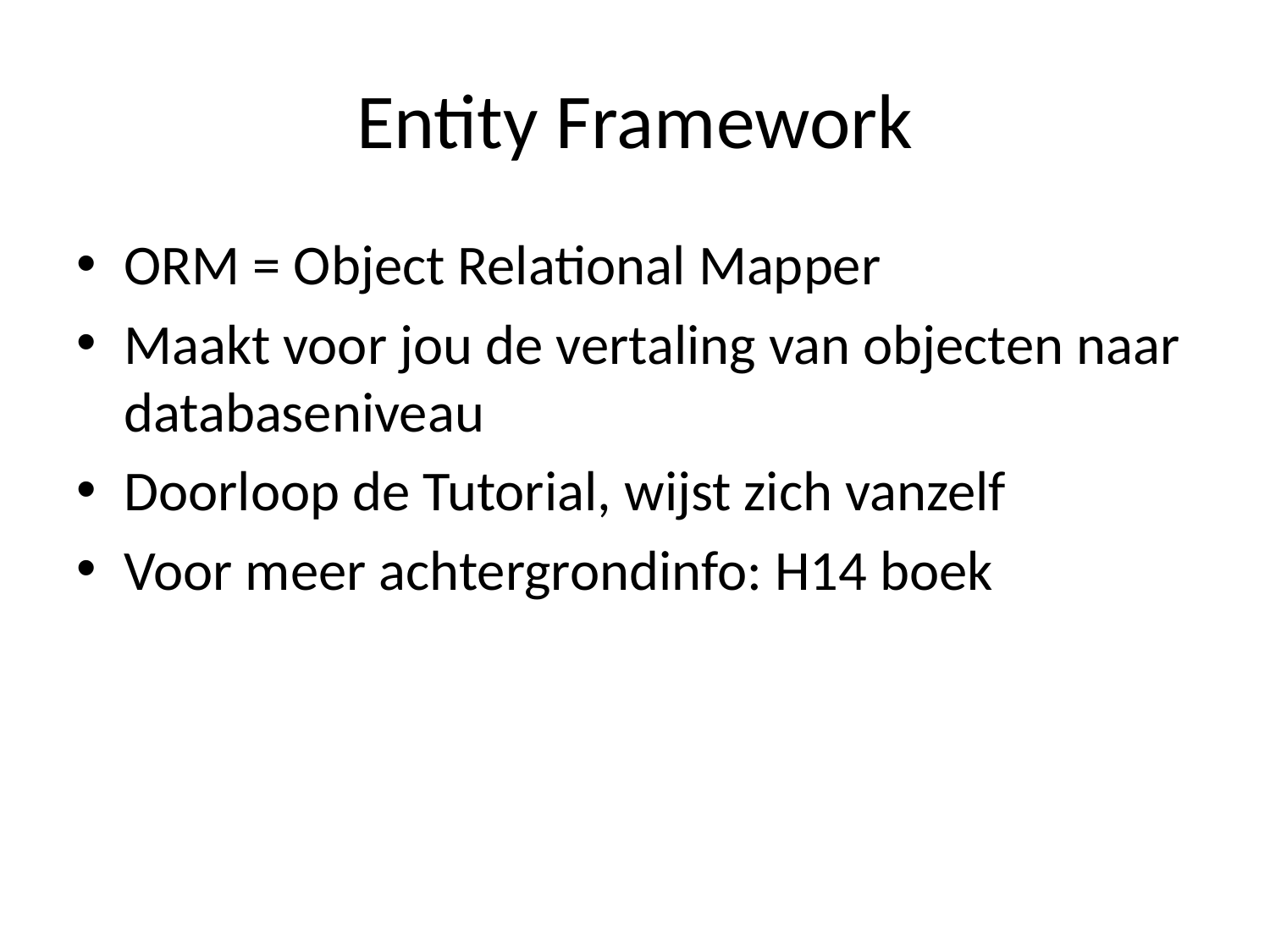

# Entity Framework
ORM = Object Relational Mapper
Maakt voor jou de vertaling van objecten naar databaseniveau
Doorloop de Tutorial, wijst zich vanzelf
Voor meer achtergrondinfo: H14 boek